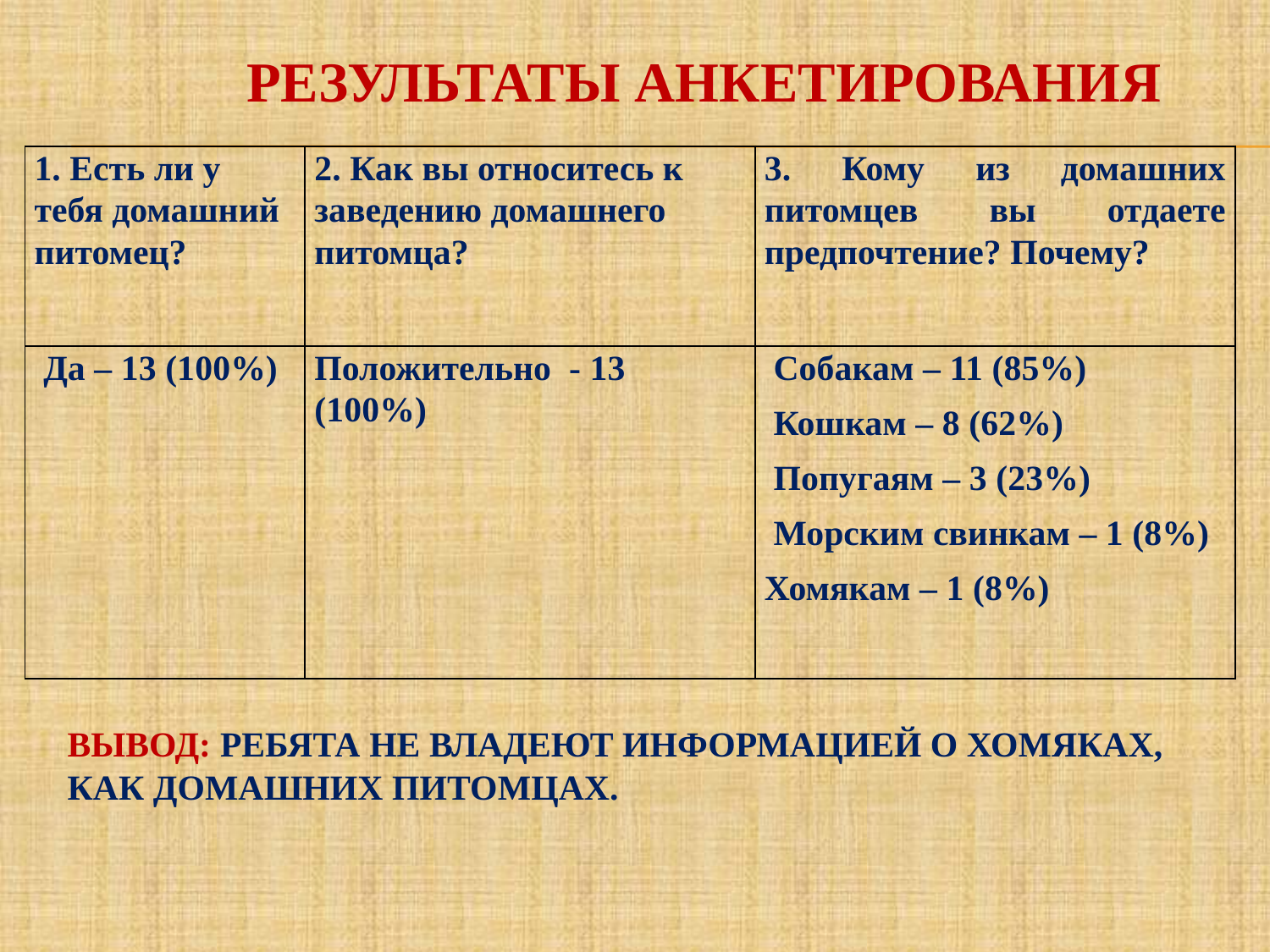

# Результаты анкетирования
| 1. Есть ли у тебя домашний питомец? | 2. Как вы относитесь к заведению домашнего питомца? | 3. Кому из домашних питомцев вы отдаете предпочтение? Почему? |
| --- | --- | --- |
| Да – 13 (100%) | Положительно  - 13 (100%) | Собакам – 11 (85%) Кошкам – 8 (62%) Попугаям – 3 (23%) Морским свинкам – 1 (8%) Хомякам – 1 (8%) |
ВЫВОД: РЕБЯТА НЕ ВЛАДЕЮТ ИНФОРМАЦИЕЙ О ХОМЯКАХ, КАК ДОМАШНИХ ПИТОМЦАХ.